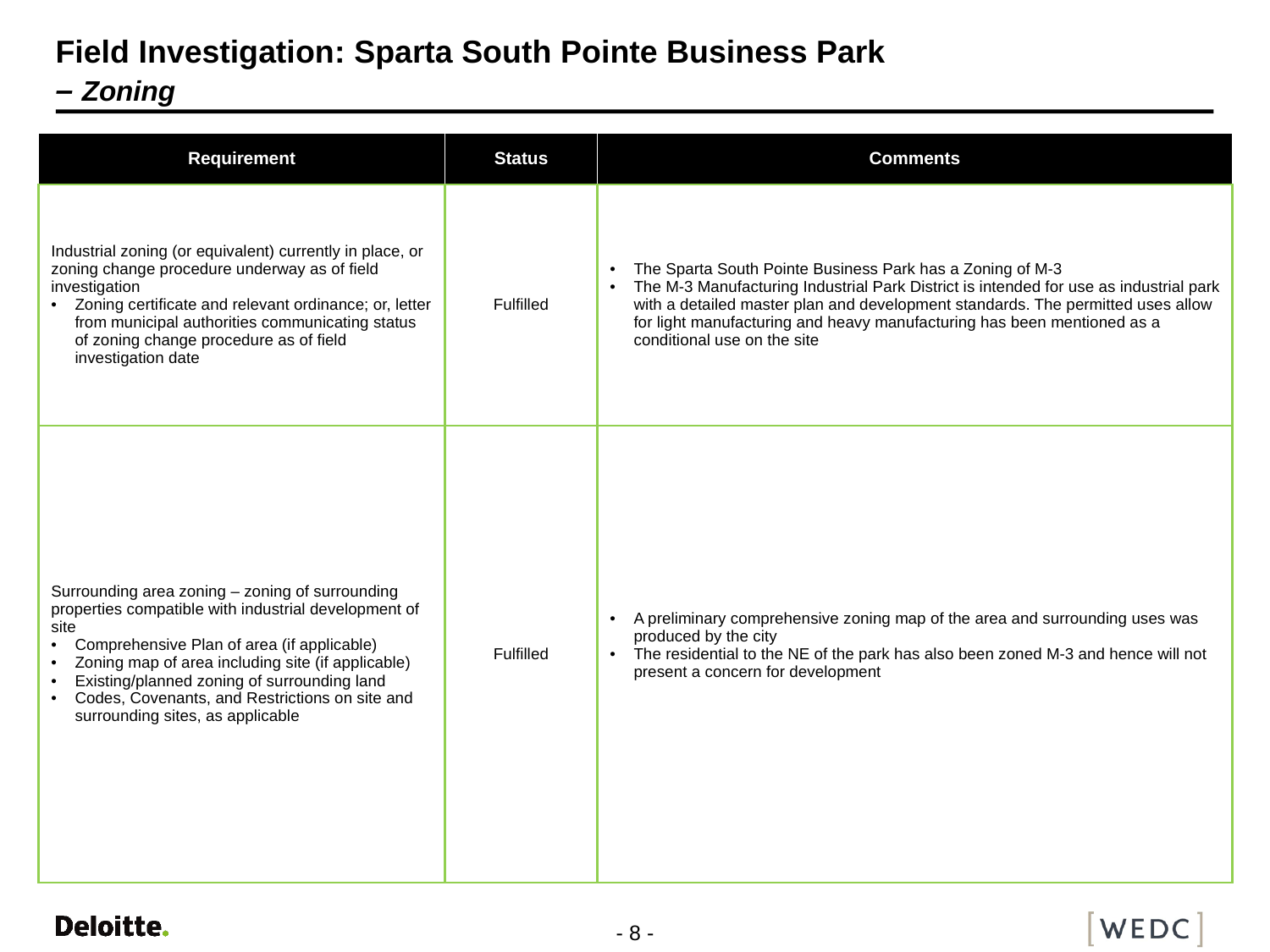

# Field Investigation: Sparta South Pointe Business Park – Zoning
| Requirement | Status | Comments |
| --- | --- | --- |
| Industrial zoning (or equivalent) currently in place, or zoning change procedure underway as of field investigation Zoning certificate and relevant ordinance; or, letter from municipal authorities communicating status of zoning change procedure as of field investigation date | Fulfilled | The Sparta South Pointe Business Park has a Zoning of M-3 The M-3 Manufacturing Industrial Park District is intended for use as industrial park with a detailed master plan and development standards. The permitted uses allow for light manufacturing and heavy manufacturing has been mentioned as a conditional use on the site |
| Surrounding area zoning – zoning of surrounding properties compatible with industrial development of site Comprehensive Plan of area (if applicable) Zoning map of area including site (if applicable) Existing/planned zoning of surrounding land Codes, Covenants, and Restrictions on site and surrounding sites, as applicable | Fulfilled | A preliminary comprehensive zoning map of the area and surrounding uses was produced by the city The residential to the NE of the park has also been zoned M-3 and hence will not present a concern for development |